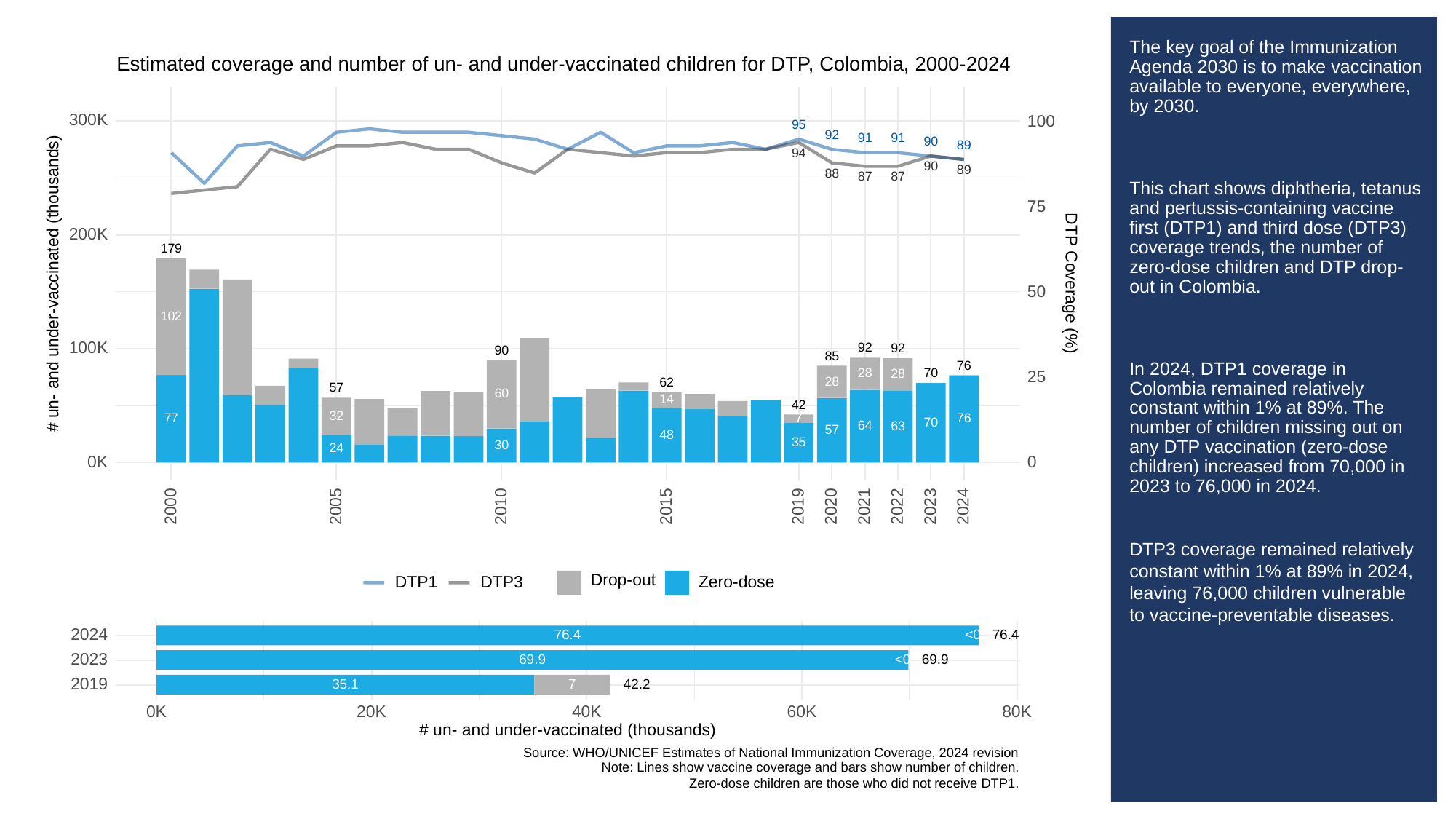

# The key goal of the Immunization Agenda 2030 is to make vaccination available to everyone, everywhere, by 2030.

This chart shows diphtheria, tetanus and pertussis-containing vaccine first (DTP1) and third dose (DTP3) coverage trends, the number of zero-dose children and DTP drop-out in Colombia.

In 2024, DTP1 coverage in Colombia remained relatively constant within 1% at 89%. The number of children missing out on any DTP vaccination (zero-dose children) increased from 70,000 in 2023 to 76,000 in 2024.

DTP3 coverage remained relatively constant within 1% at 89% in 2024, leaving 76,000 children vulnerable to vaccine-preventable diseases.

Estimated coverage and number of un- and under-vaccinated children for DTP, Colombia, 2000-2024

300K
100
95

92
91
91
90
89

94
90
89
88
87
87

75
200K

179

# un- and under-vaccinated (thousands)
DTP Coverage (%)

50

102

100K
92
92
90

85

76

70
28
28
25

28
62

57

60

14

42

32
7
76
77

70

64
63

57

48

35

30
24

0K
0

2023
2000
2005
2010
2015
2019
2020
2021
2022
2024

Drop-out
DTP3
Zero-dose
DTP1

2024
76.4
<0.5
76.4

2023
69.9
<0.5
69.9

2019
35.1
42.2
7

0K
20K
40K
60K
80K
# un- and under-vaccinated (thousands)
Source: WHO/UNICEF Estimates of National Immunization Coverage, 2024 revision
Note: Lines show vaccine coverage and bars show number of children.
Zero-dose children are those who did not receive DTP1.